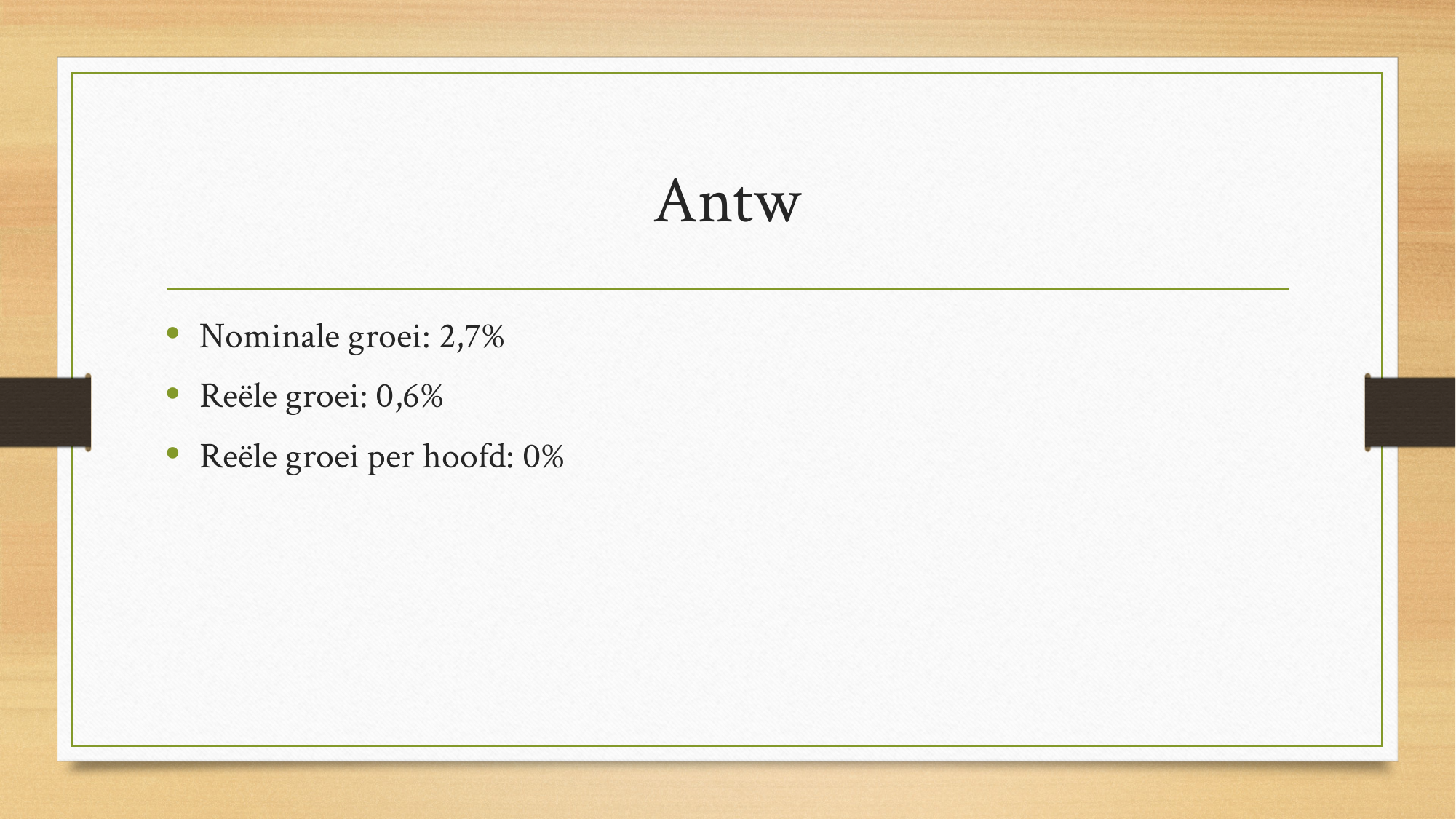

# Antw
Nominale groei: 2,7%
Reële groei: 0,6%
Reële groei per hoofd: 0%